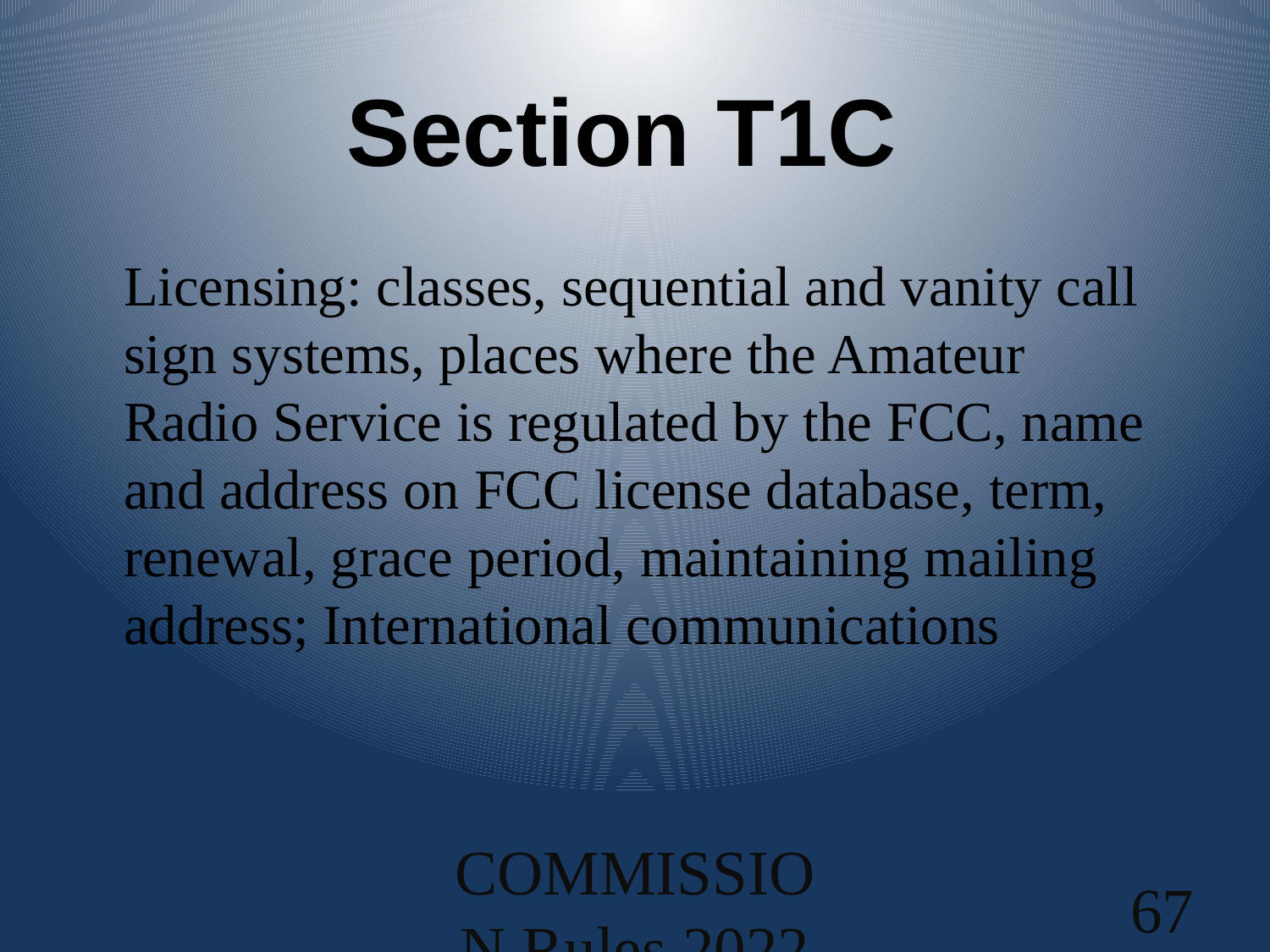

# Section T1C
Licensing: classes, sequential and vanity call sign systems, places where the Amateur Radio Service is regulated by the FCC, name and address on FCC license database, term, renewal, grace period, maintaining mailing address; International communications
COMMISSION Rules 2022
67